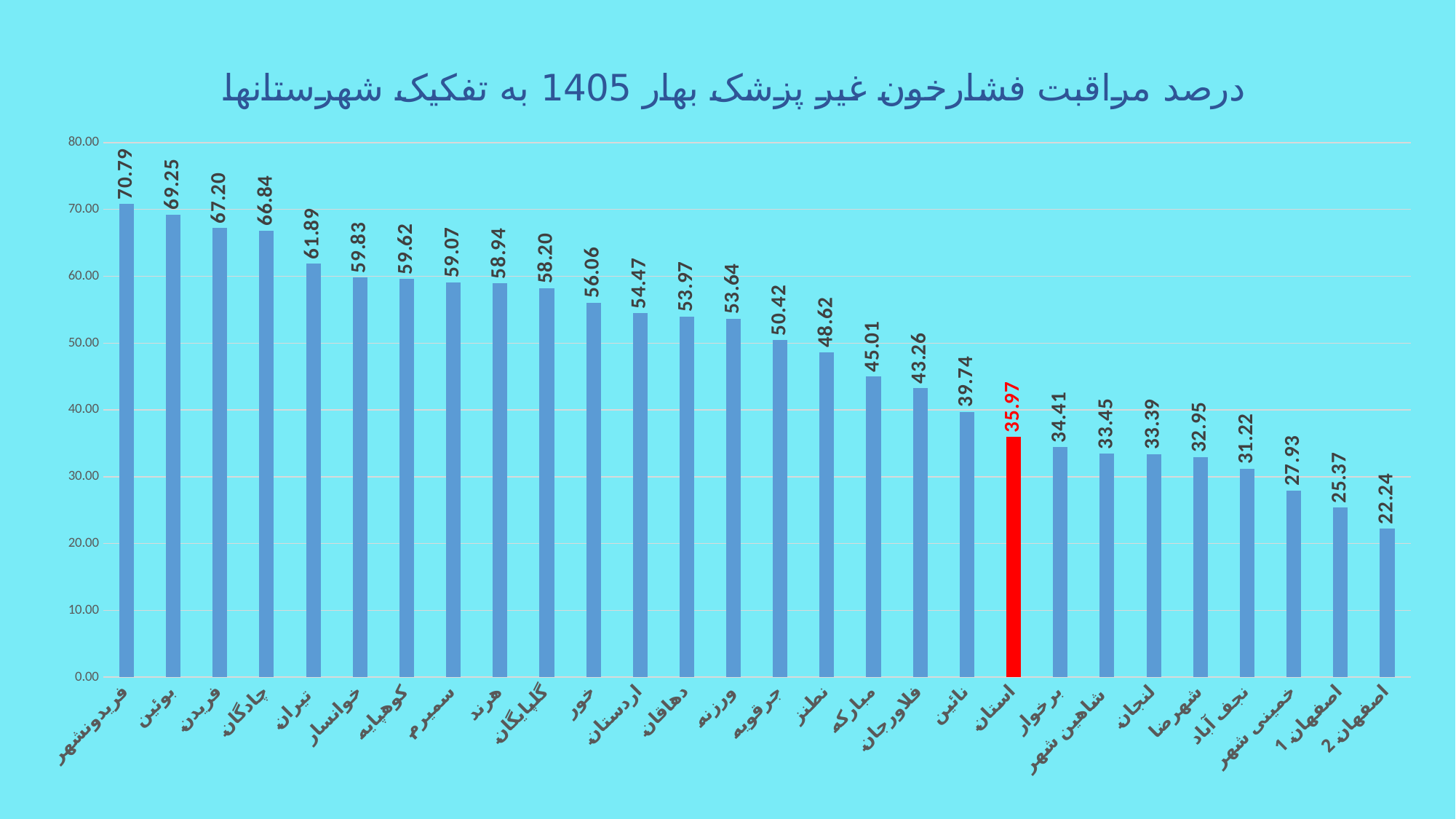

### Chart:  درصد مراقبت فشارخون غیر پزشک بهار 1405 به تفکیک شهرستانها

| Category | درصد مراقبت فشاخون غیر پزشک بهار1405 |
|---|---|
| فریدونشهر | 70.79158316633266 |
| بوئین | 69.24920127795528 |
| فریدن | 67.19888389396993 |
| چادگان | 66.8375306440829 |
| تیران  | 61.8928733545166 |
| خوانسار | 59.83104540654699 |
| کوهپایه | 59.61538461538461 |
| سمیرم | 59.074333800841515 |
| هرند | 58.937784522003035 |
| گلپایگان | 58.20382931226925 |
| خور | 56.057553956834525 |
| اردستان | 54.473007712082264 |
| دهاقان | 53.96792763157895 |
| ورزنه | 53.63563187550309 |
| جرقویه | 50.420937042459734 |
| نطنز | 48.61813279406808 |
| مبارکه | 45.011000388248995 |
| فلاورجان | 43.25813561519512 |
| نائین | 39.7389412617839 |
| استان | 35.96506911179788 |
| برخوار | 34.4059405940594 |
| شاهین شهر  | 33.45271256134766 |
| لنجان | 33.38639499097952 |
| شهرضا | 32.94717330861909 |
| نجف آباد | 31.221707042717224 |
| خمینی شهر | 27.928138124125056 |
| اصفهان 1 | 25.371684406149686 |
| اصفهان 2 | 22.238480518735297 |